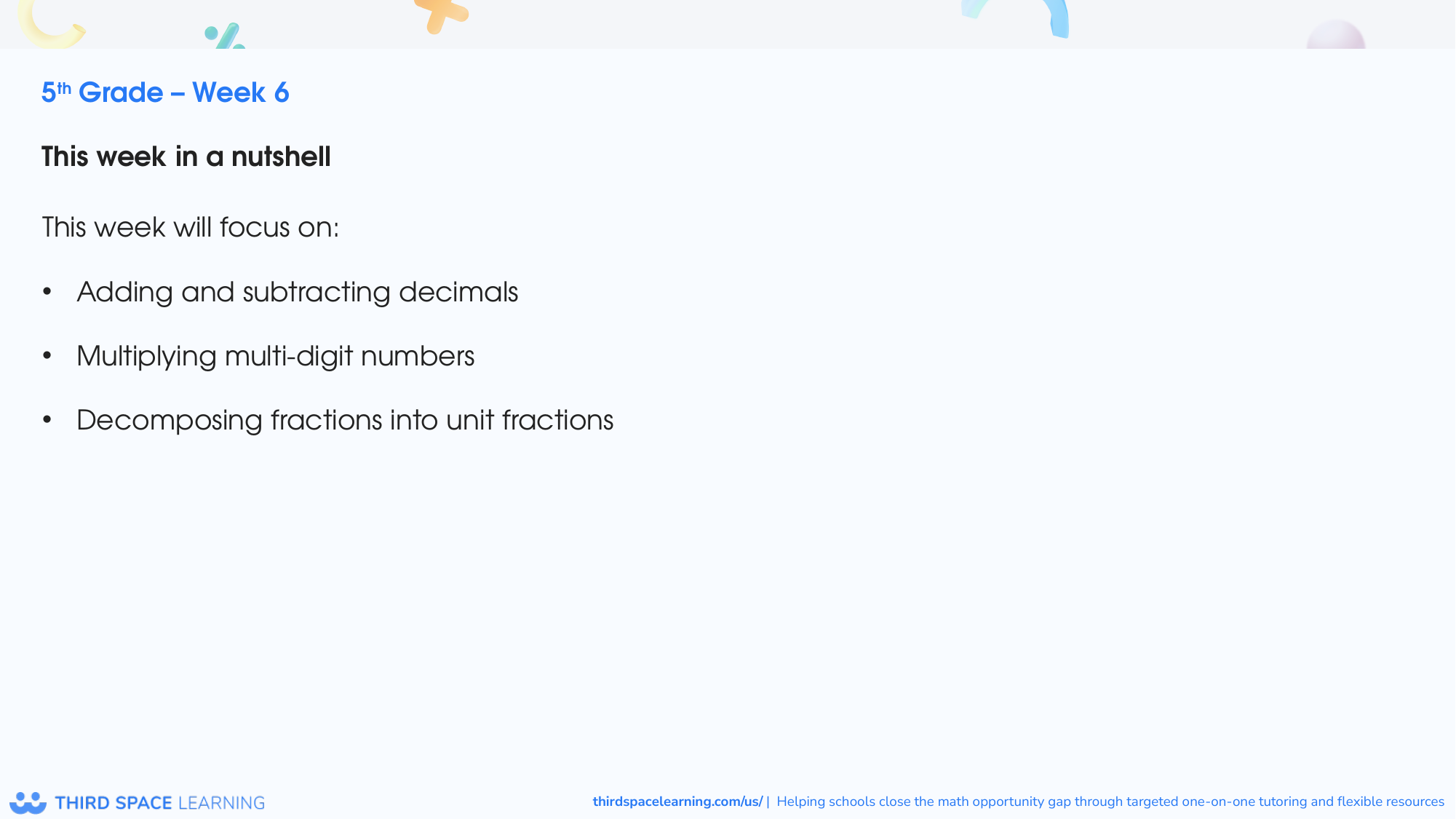

5th Grade – Week 6
This week in a nutshell
This week will focus on:
Adding and subtracting decimals
Multiplying multi-digit numbers
Decomposing fractions into unit fractions